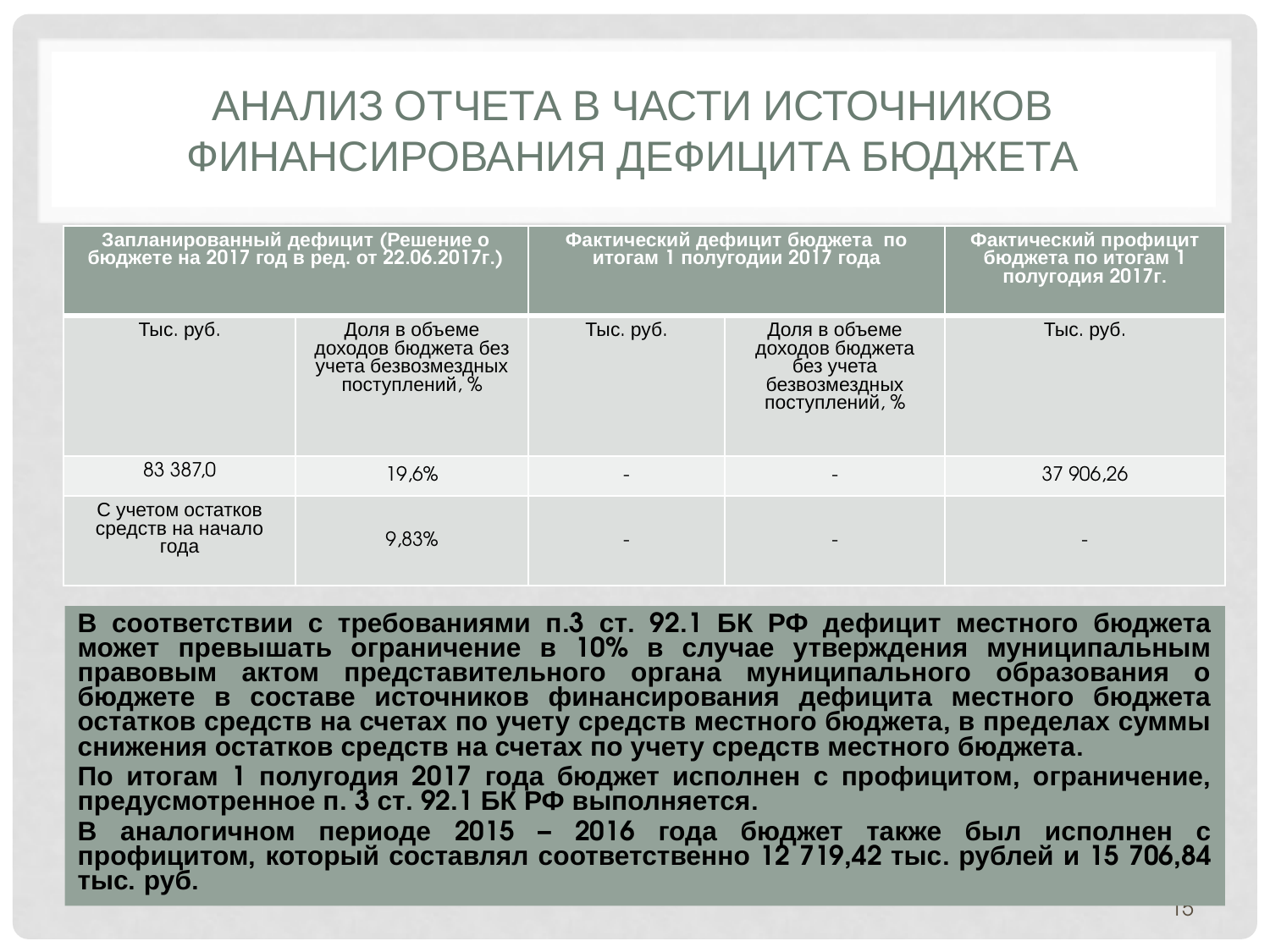

# Анализ отчета в части источников финансирования дефицита бюджета
| Запланированный дефицит (Решение о бюджете на 2017 год в ред. от 22.06.2017г.) |  | Фактический дефицит бюджета по итогам 1 полугодии 2017 года |  | Фактический профицит бюджета по итогам 1 полугодия 2017г. |
| --- | --- | --- | --- | --- |
| Тыс. руб. | Доля в объеме доходов бюджета без учета безвозмездных поступлений, % | Тыс. руб. | Доля в объеме доходов бюджета без учета безвозмездных поступлений, % | Тыс. руб. |
| 83 387,0 | 19,6% | - | - | 37 906,26 |
| С учетом остатков средств на начало года | 9,83% | - | - | - |
В соответствии с требованиями п.3 ст. 92.1 БК РФ дефицит местного бюджета может превышать ограничение в 10% в случае утверждения муниципальным правовым актом представительного органа муниципального образования о бюджете в составе источников финансирования дефицита местного бюджета остатков средств на счетах по учету средств местного бюджета, в пределах суммы снижения остатков средств на счетах по учету средств местного бюджета.
По итогам 1 полугодия 2017 года бюджет исполнен с профицитом, ограничение, предусмотренное п. 3 ст. 92.1 БК РФ выполняется.
В аналогичном периоде 2015 – 2016 года бюджет также был исполнен с профицитом, который составлял соответственно 12 719,42 тыс. рублей и 15 706,84 тыс. руб.

15